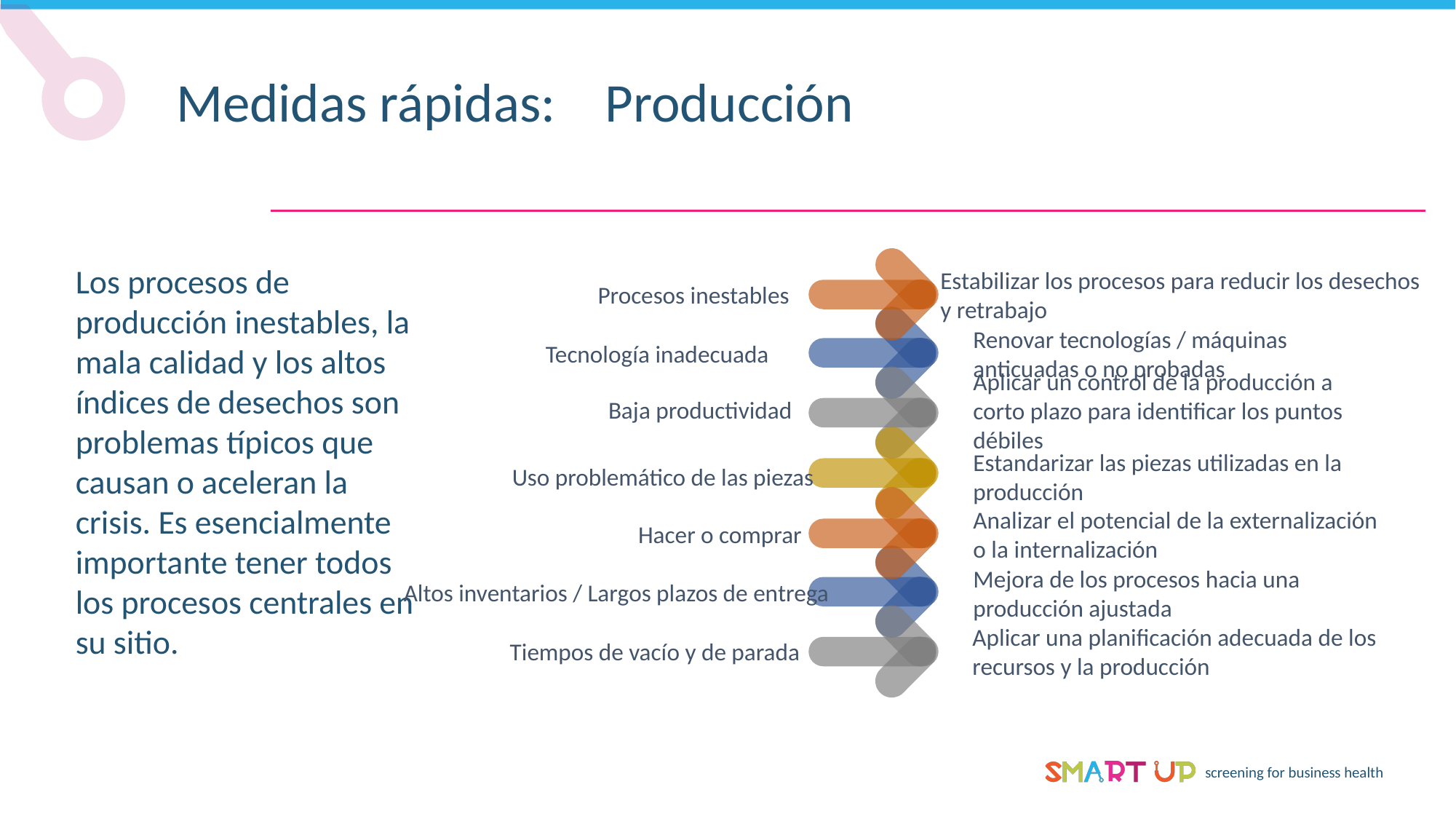

Medidas rápidas:    Producción

Los procesos de producción inestables, la mala calidad y los altos índices de desechos son problemas típicos que causan o aceleran la crisis. Es esencialmente importante tener todos los procesos centrales en su sitio.
Estabilizar los procesos para reducir los desechos
y retrabajo
Procesos inestables

Renovar tecnologías / máquinas anticuadas o no probadas
Tecnología inadecuada

Aplicar un control de la producción a corto plazo para identificar los puntos débiles
Baja productividad

Uso problemático de las piezas
Estandarizar las piezas utilizadas en la producción

Analizar el potencial de la externalización o la internalización
Hacer o comprar

Mejora de los procesos hacia una producción ajustada
Altos inventarios / Largos plazos de entrega

Aplicar una planificación adecuada de los recursos y la producción
Tiempos de vacío y de parada